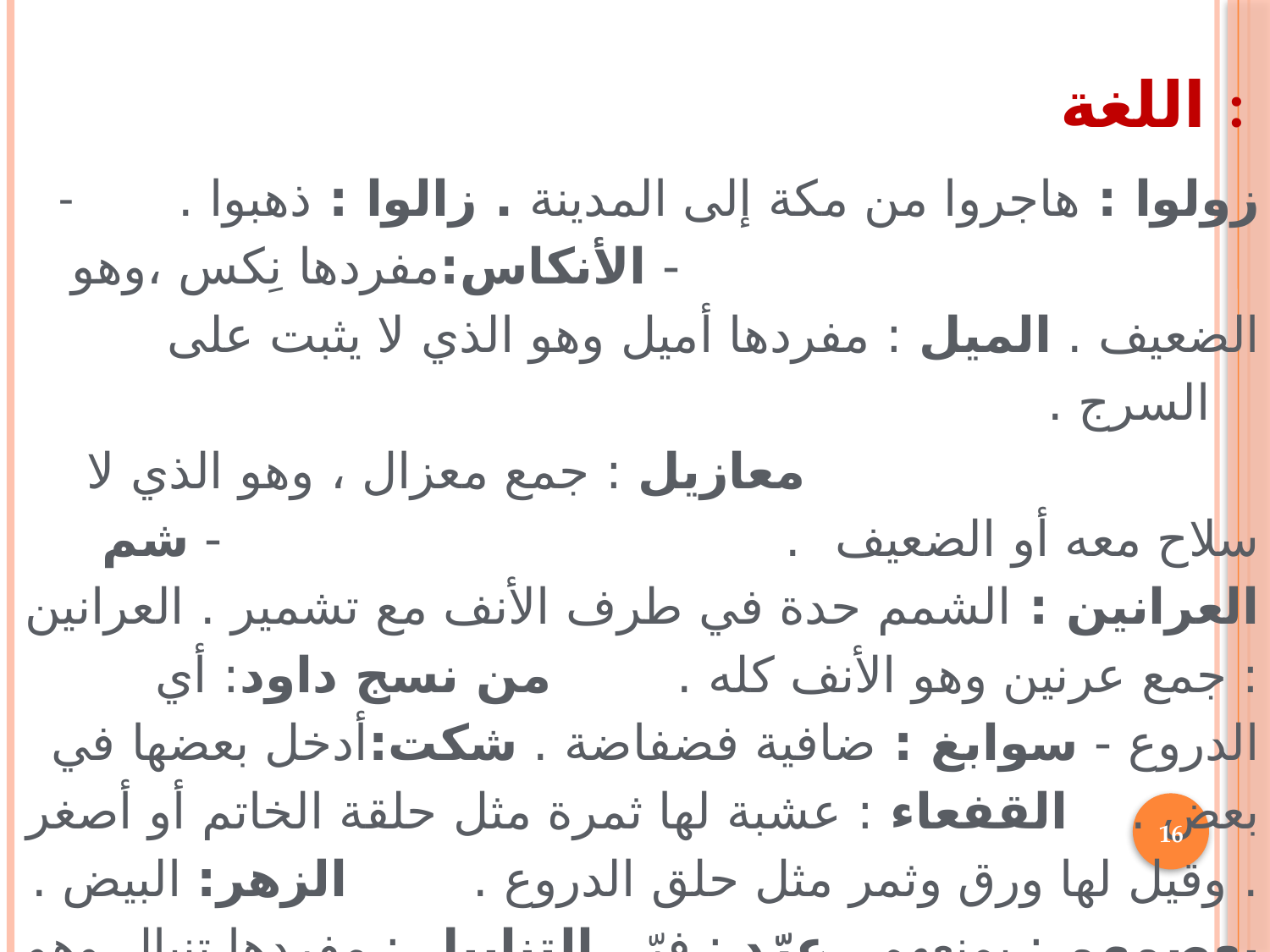

اللغة :
   - زولوا : هاجروا من مكة إلى المدينة . زالوا : ذهبوا .                                            - الأنكاس:مفردها نِكس ،وهو الضعيف . الميل : مفردها أميل وهو الذي لا يثبت على             السرج .                                                                                                معازيل : جمع معزال ، وهو الذي لا سلاح معه أو الضعيف  .                                    - شم العرانين : الشمم حدة في طرف الأنف مع تشمير . العرانين : جمع عرنين وهو الأنف كله .        من نسج داود: أي الدروع - سوابغ : ضافية فضفاضة . شكت:أدخل بعضها في بعض .    القفعاء : عشبة لها ثمرة مثل حلقة الخاتم أو أصغر . وقيل لها ورق وثمر مثل حلق الدروع .        الزهر: البيض . يعصمهم : يمنعهم . عرّد : فرّ . التنابيل : مفردها تِنبال وهو القصير .
16